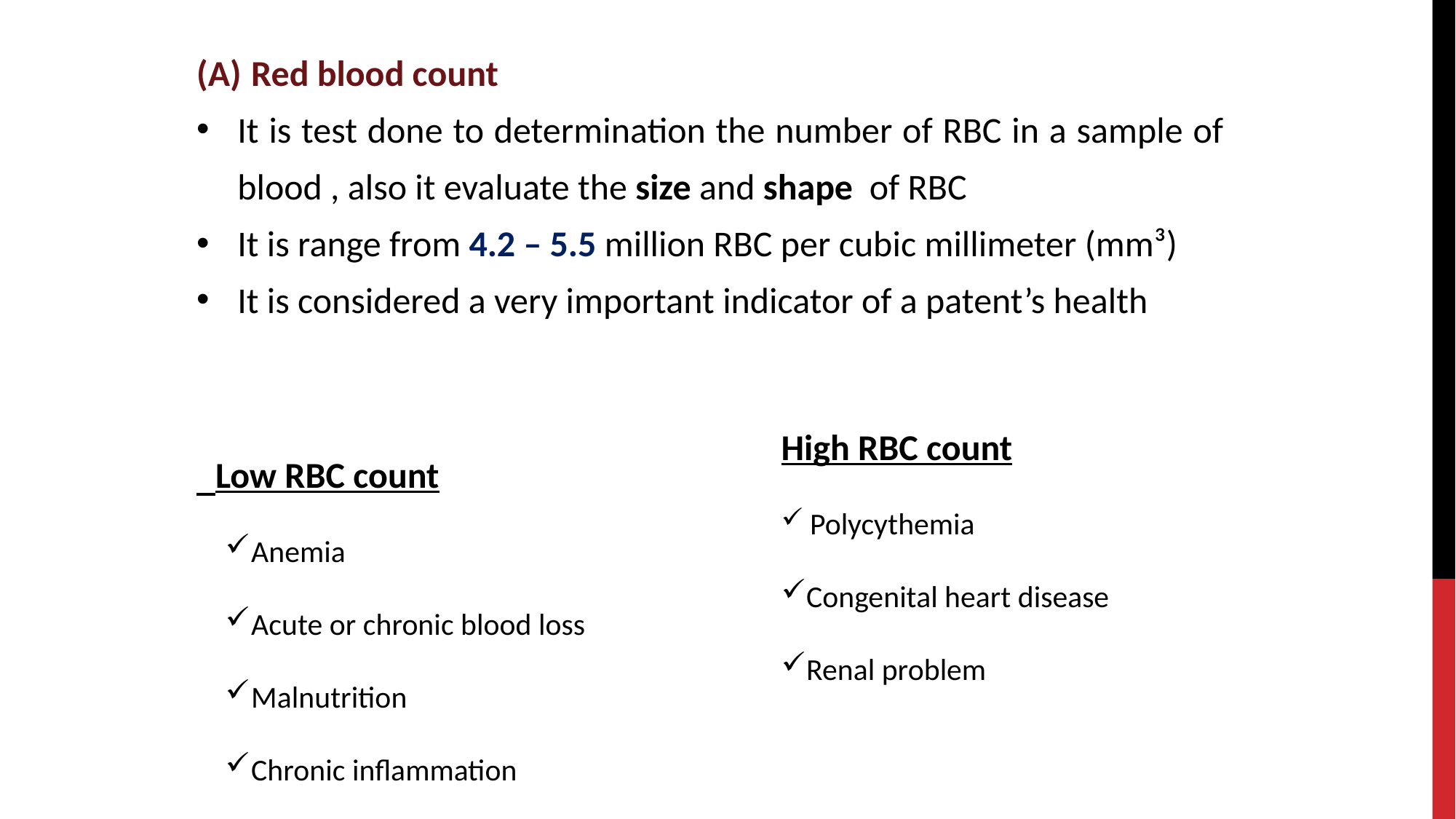

Red blood count
It is test done to determination the number of RBC in a sample of blood , also it evaluate the size and shape  of RBC
It is range from 4.2 – 5.5 million RBC per cubic millimeter (mm³)
It is considered a very important indicator of a patent’s health

Low RBC count
Anemia
Acute or chronic blood loss
Malnutrition
Chronic inflammation

High RBC count
 Polycythemia
Congenital heart disease
Renal problem